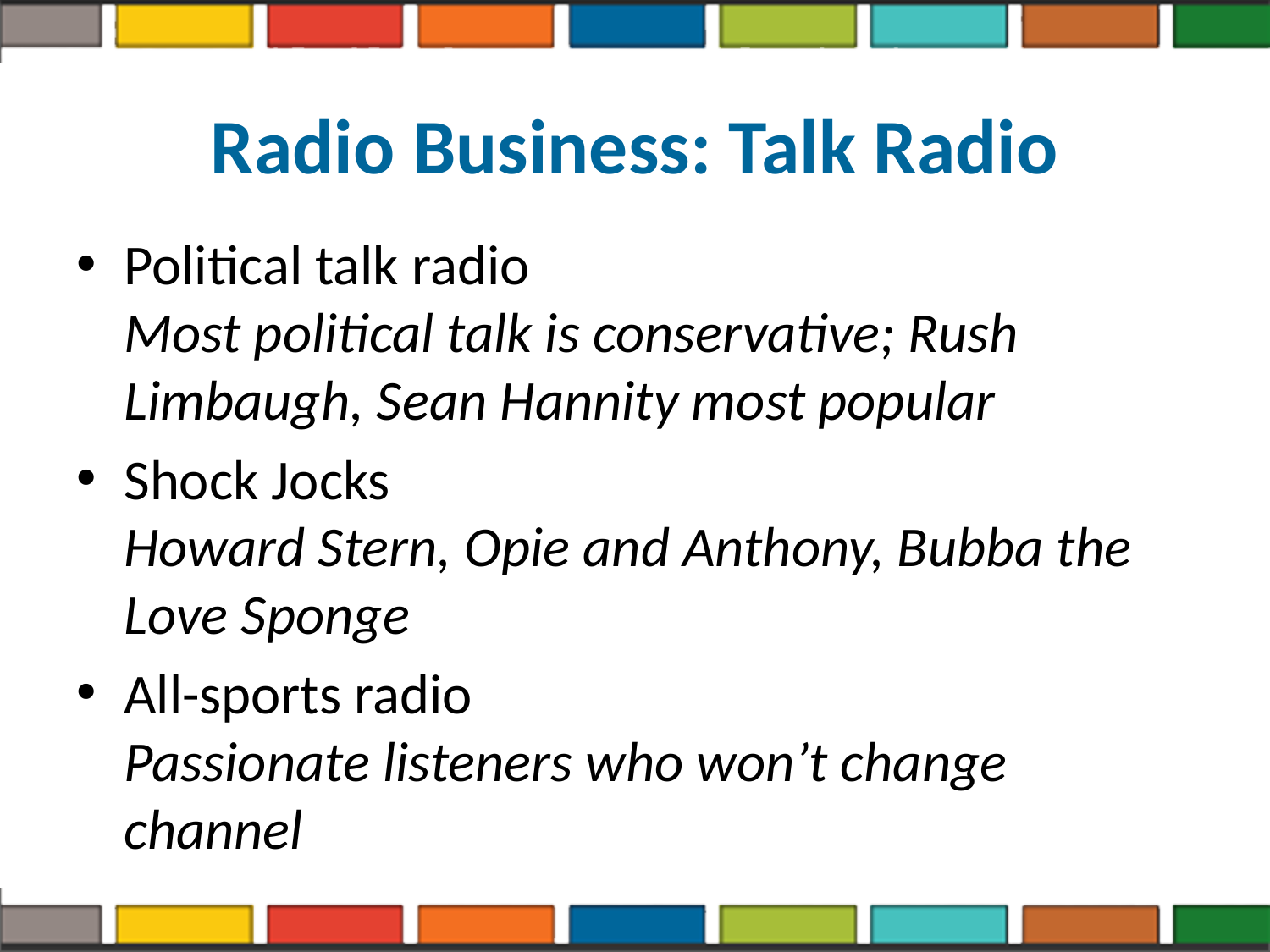

# Radio Business: Talk Radio
Political talk radio
Most political talk is conservative; Rush Limbaugh, Sean Hannity most popular
Shock Jocks
Howard Stern, Opie and Anthony, Bubba the Love Sponge
All-sports radio
Passionate listeners who won’t change channel